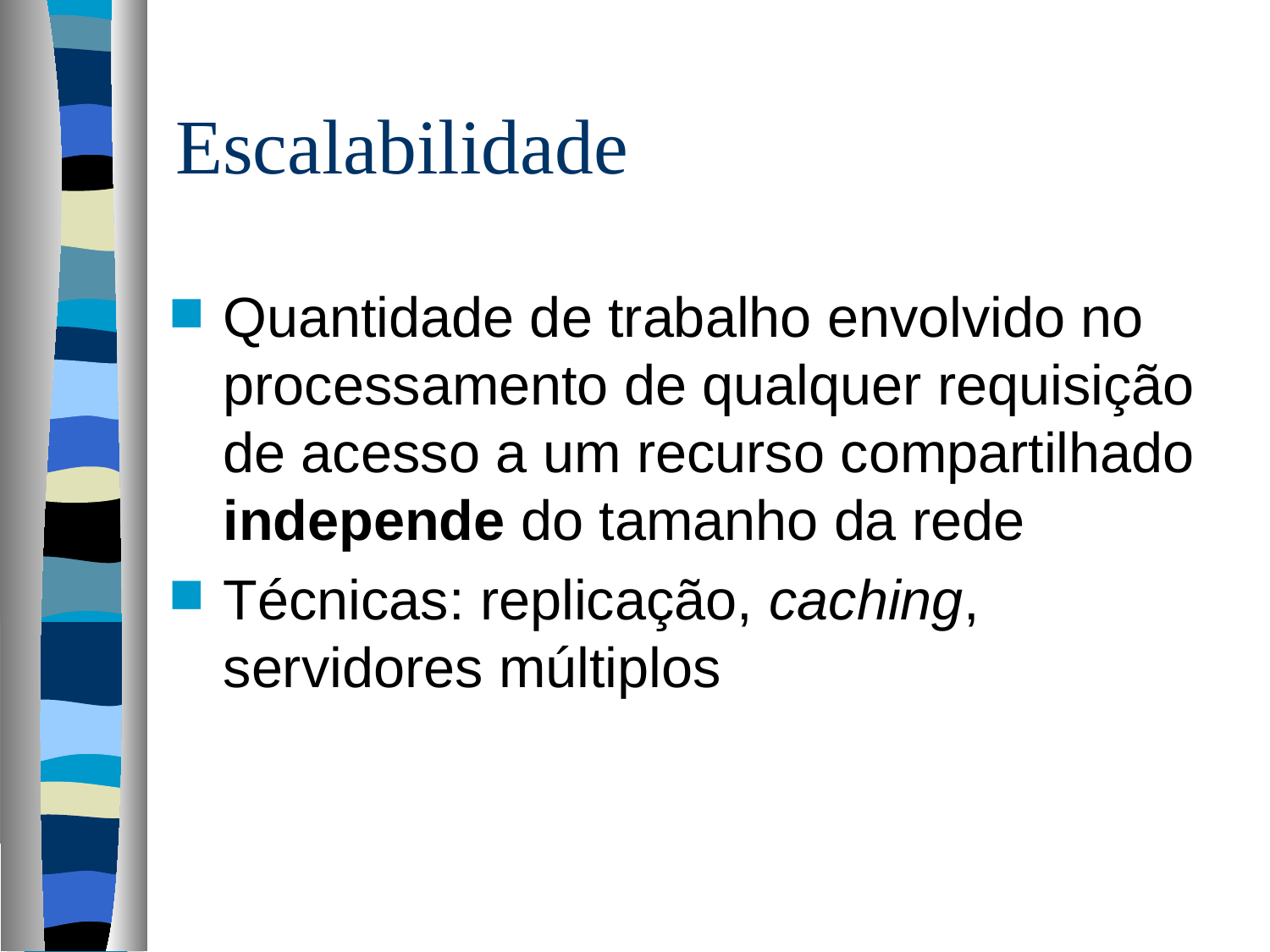

# Escalabilidade
Quantidade de trabalho envolvido no processamento de qualquer requisição de acesso a um recurso compartilhado independe do tamanho da rede
Técnicas: replicação, caching, servidores múltiplos